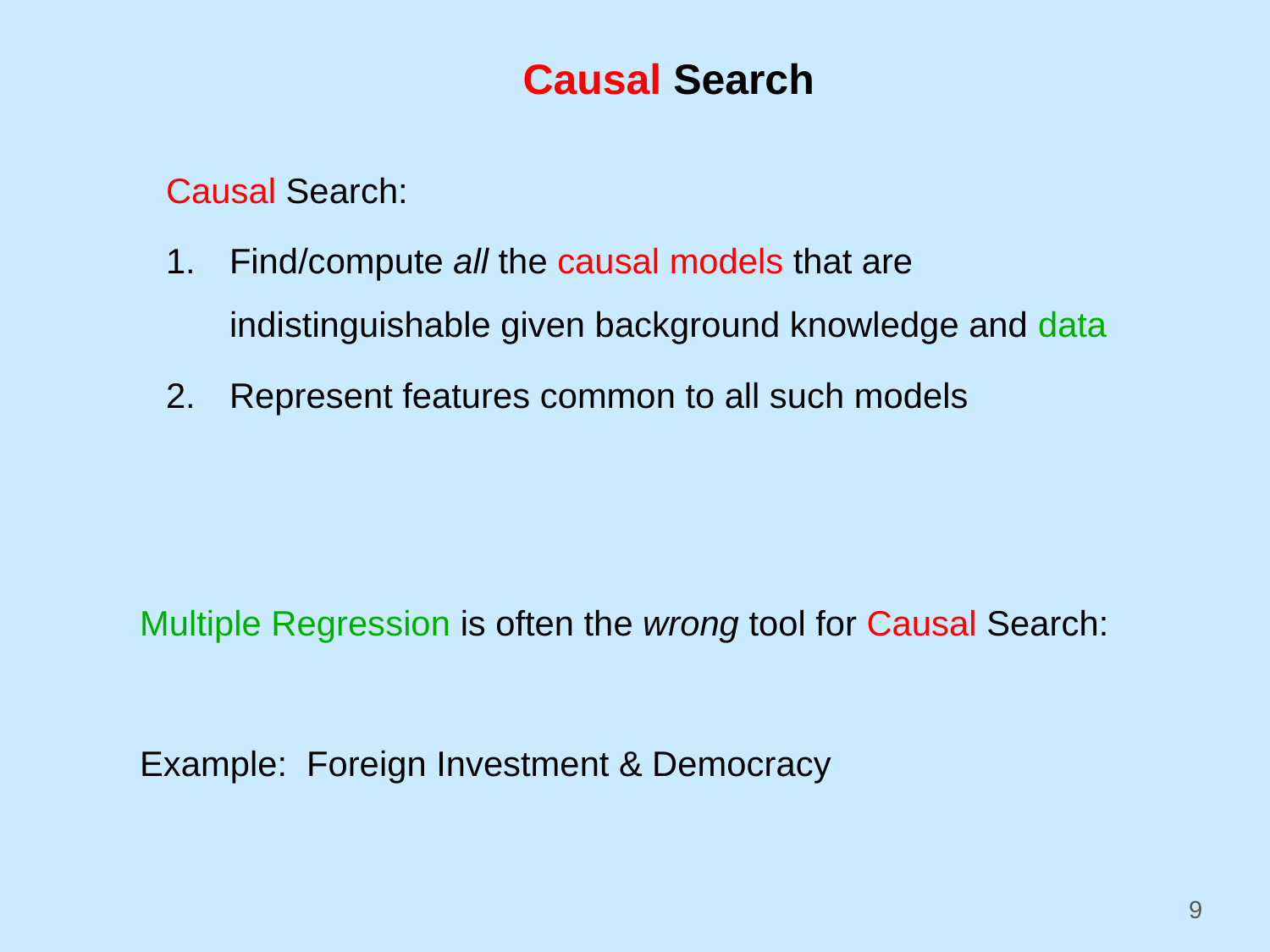

# Causal Search
Causal Search:
Find/compute all the causal models that are indistinguishable given background knowledge and data
Represent features common to all such models

Multiple Regression is often the wrong tool for Causal Search:

Example:  Foreign Investment & Democracy
9